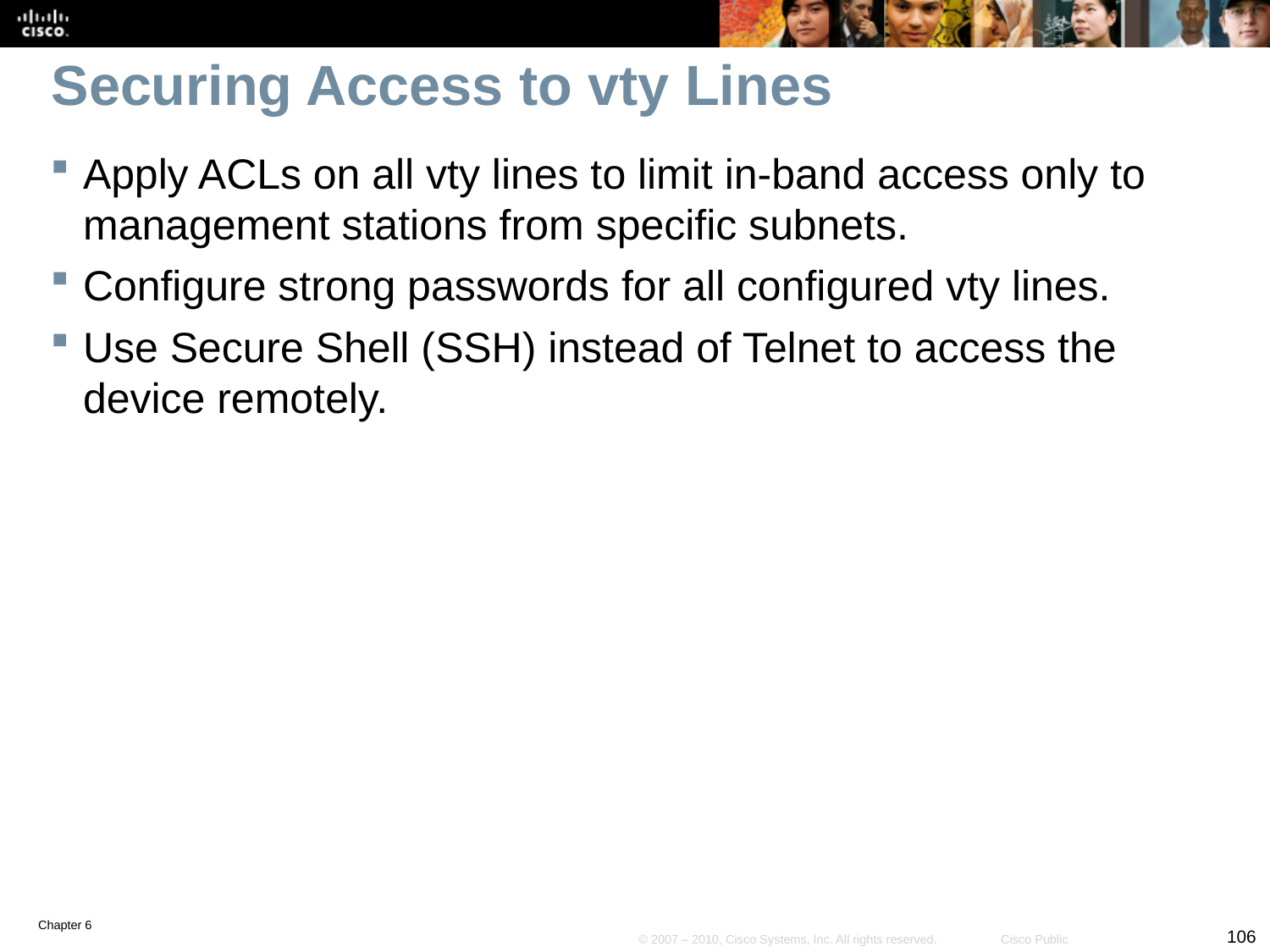

# Securing Access to vty Lines
Apply ACLs on all vty lines to limit in-band access only to management stations from specific subnets.
Configure strong passwords for all configured vty lines.
Use Secure Shell (SSH) instead of Telnet to access the device remotely.